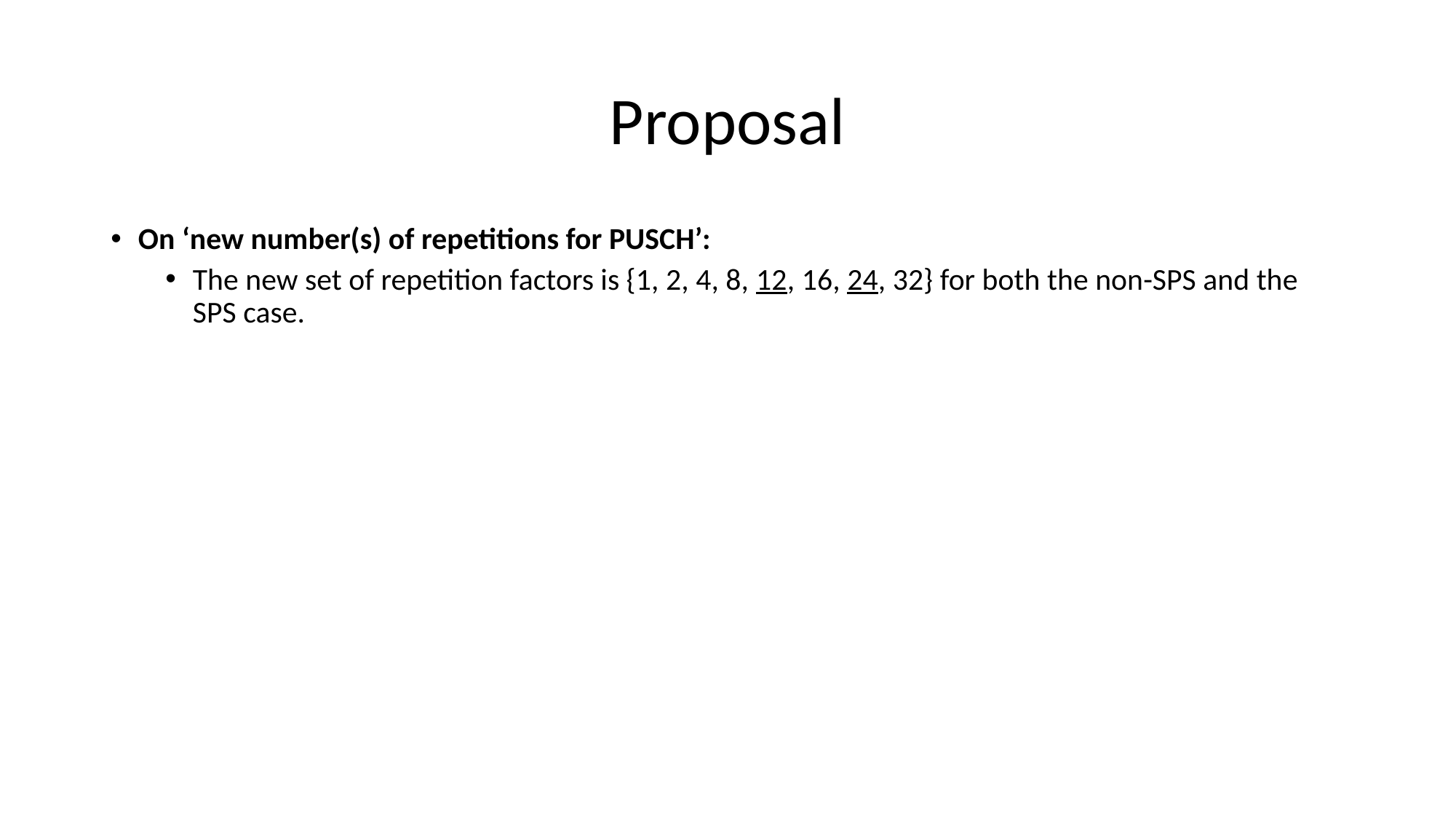

# Proposal
On ‘new number(s) of repetitions for PUSCH’:
The new set of repetition factors is {1, 2, 4, 8, 12, 16, 24, 32} for both the non-SPS and the SPS case.